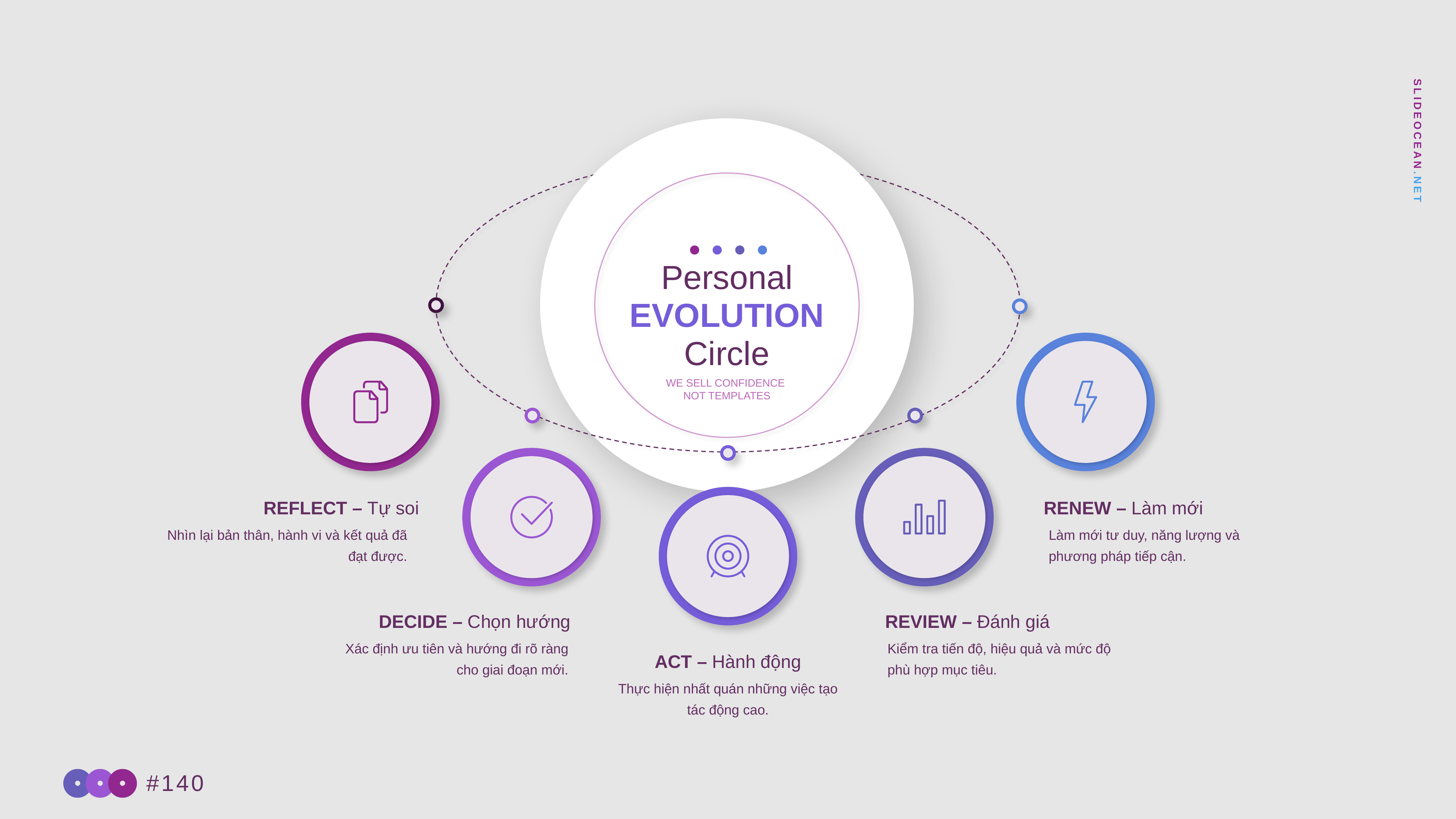

Personal
EVOLUTION
Circle

WE SELL CONFIDENCE
NOT TEMPLATES

REFLECT – Tự soi
Nhìn lại bản thân, hành vi và kết quả đã đạt được.
RENEW – Làm mới
Làm mới tư duy, năng lượng và phương pháp tiếp cận.

DECIDE – Chọn hướng
Xác định ưu tiên và hướng đi rõ ràng cho giai đoạn mới.
REVIEW – Đánh giá
Kiểm tra tiến độ, hiệu quả và mức độ phù hợp mục tiêu.
ACT – Hành động
Thực hiện nhất quán những việc tạo tác động cao.
#140